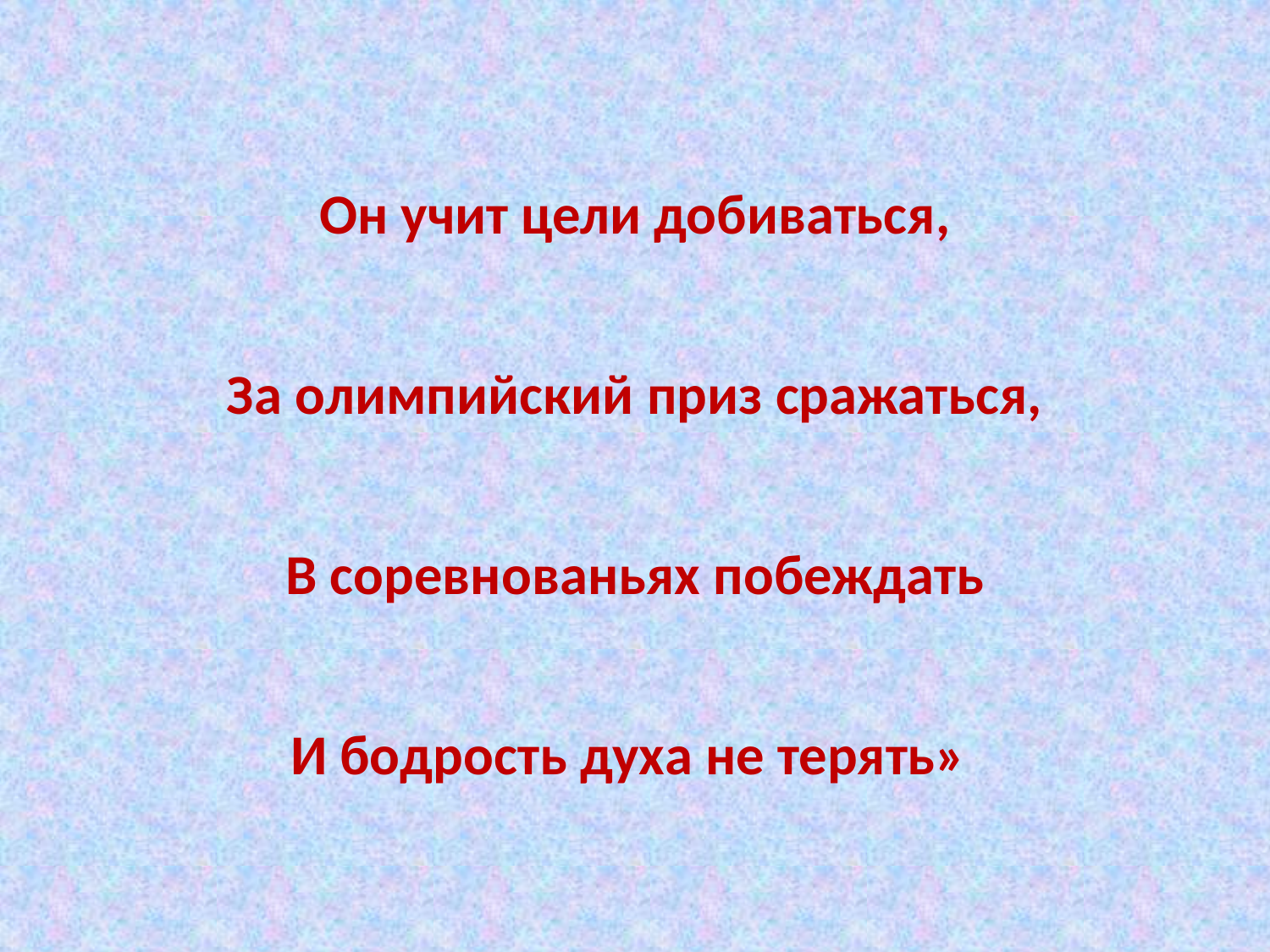

Он учит цели добиваться,
За олимпийский приз сражаться,
В соревнованьях побеждать
И бодрость духа не терять»